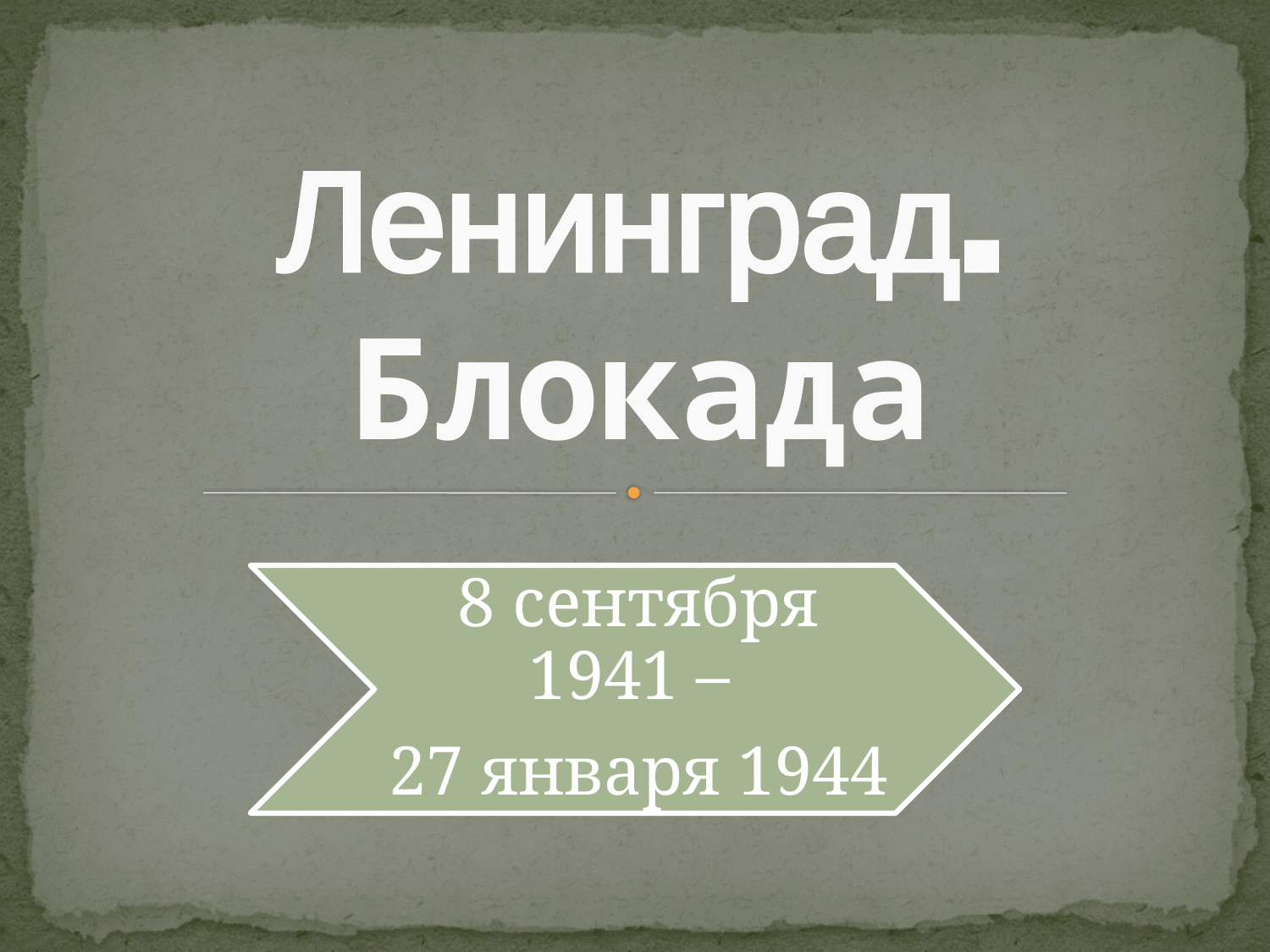

# Ленинград. Блокада
8 сентября 1941 –
27 января 1944